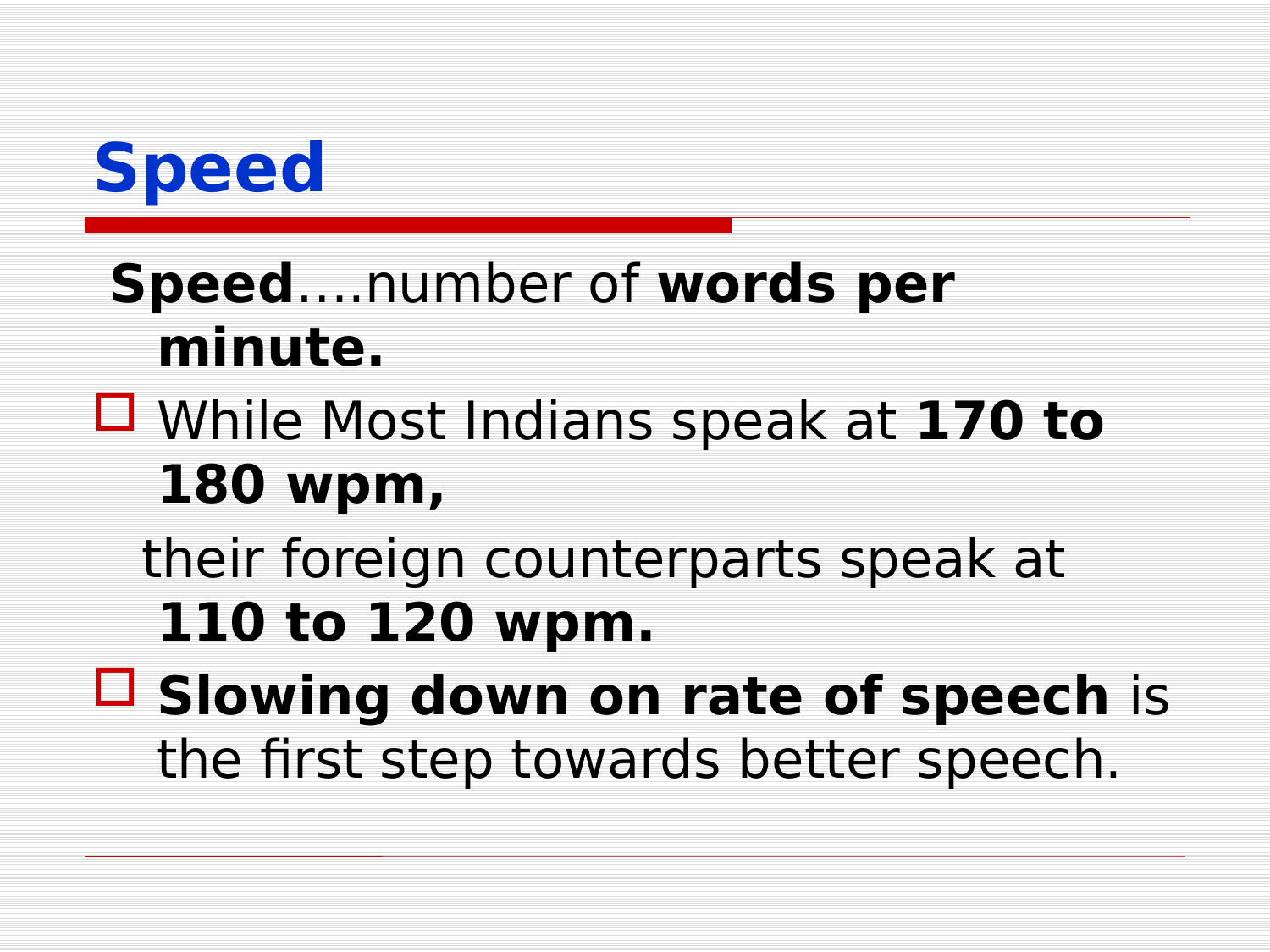

# Speed
 Speed….number of words per minute.
While Most Indians speak at 170 to 180 wpm,
   their foreign counterparts speak at 110 to 120 wpm.
Slowing down on rate of speech is the first step towards better speech.